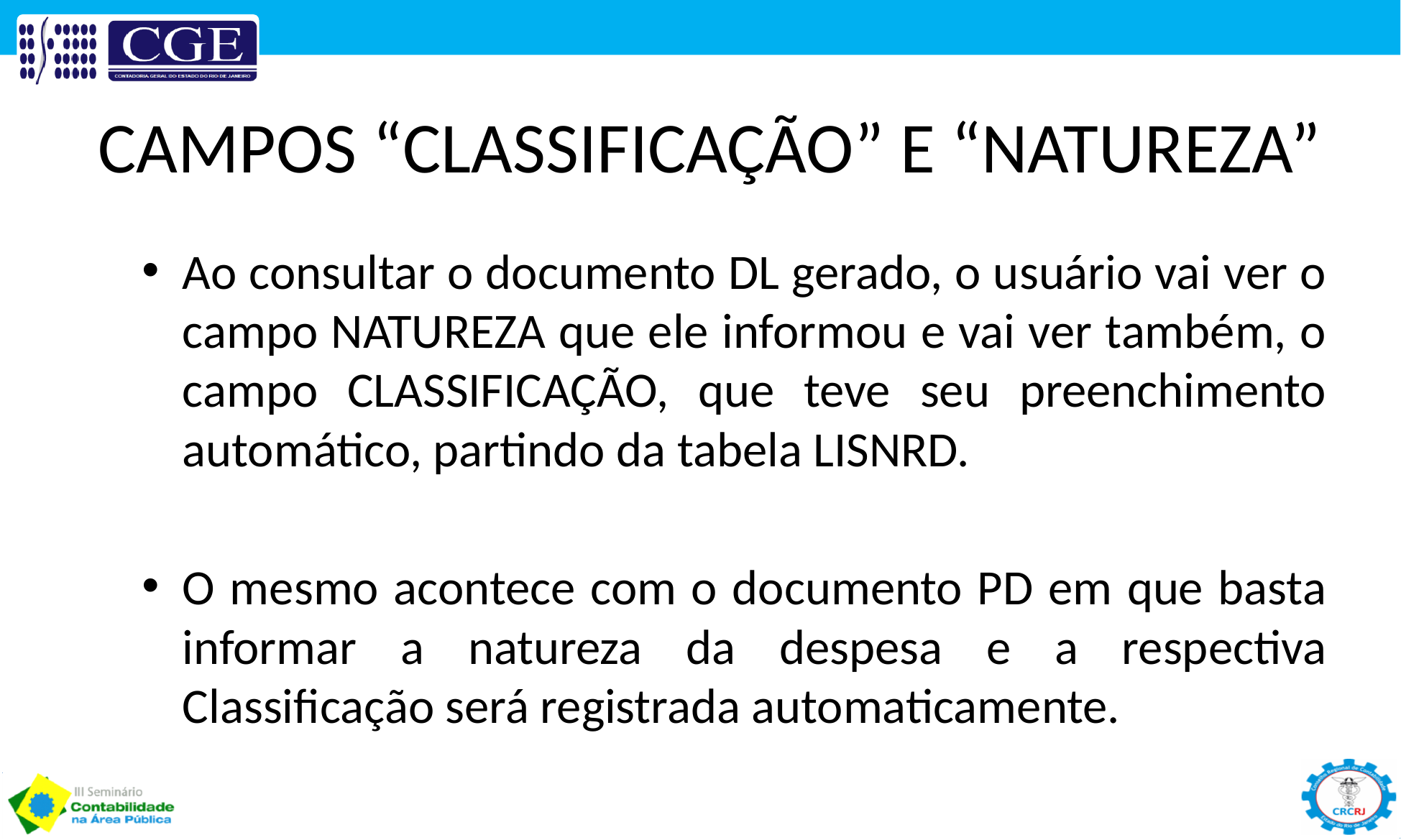

CAMPOS “CLASSIFICAÇÃO” E “NATUREZA”
Ao consultar o documento DL gerado, o usuário vai ver o campo NATUREZA que ele informou e vai ver também, o campo CLASSIFICAÇÃO, que teve seu preenchimento automático, partindo da tabela LISNRD.

O mesmo acontece com o documento PD em que basta informar a natureza da despesa e a respectiva Classificação será registrada automaticamente.